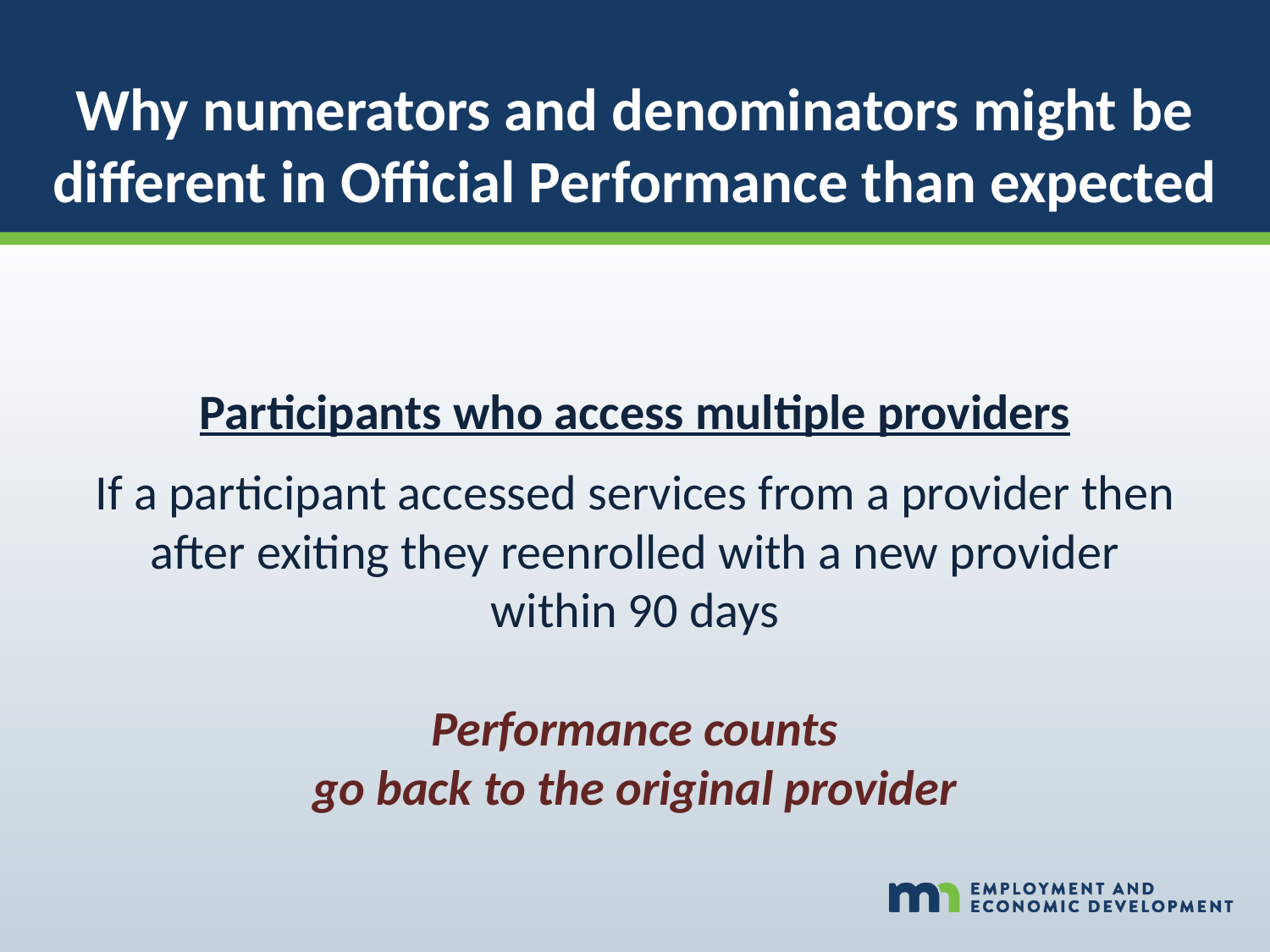

# Why numerators and denominators might be different in Official Performance than expected
Participants who access multiple providers
If a participant accessed services from a provider then after exiting they reenrolled with a new provider
within 90 days

Performance counts
go back to the original provider